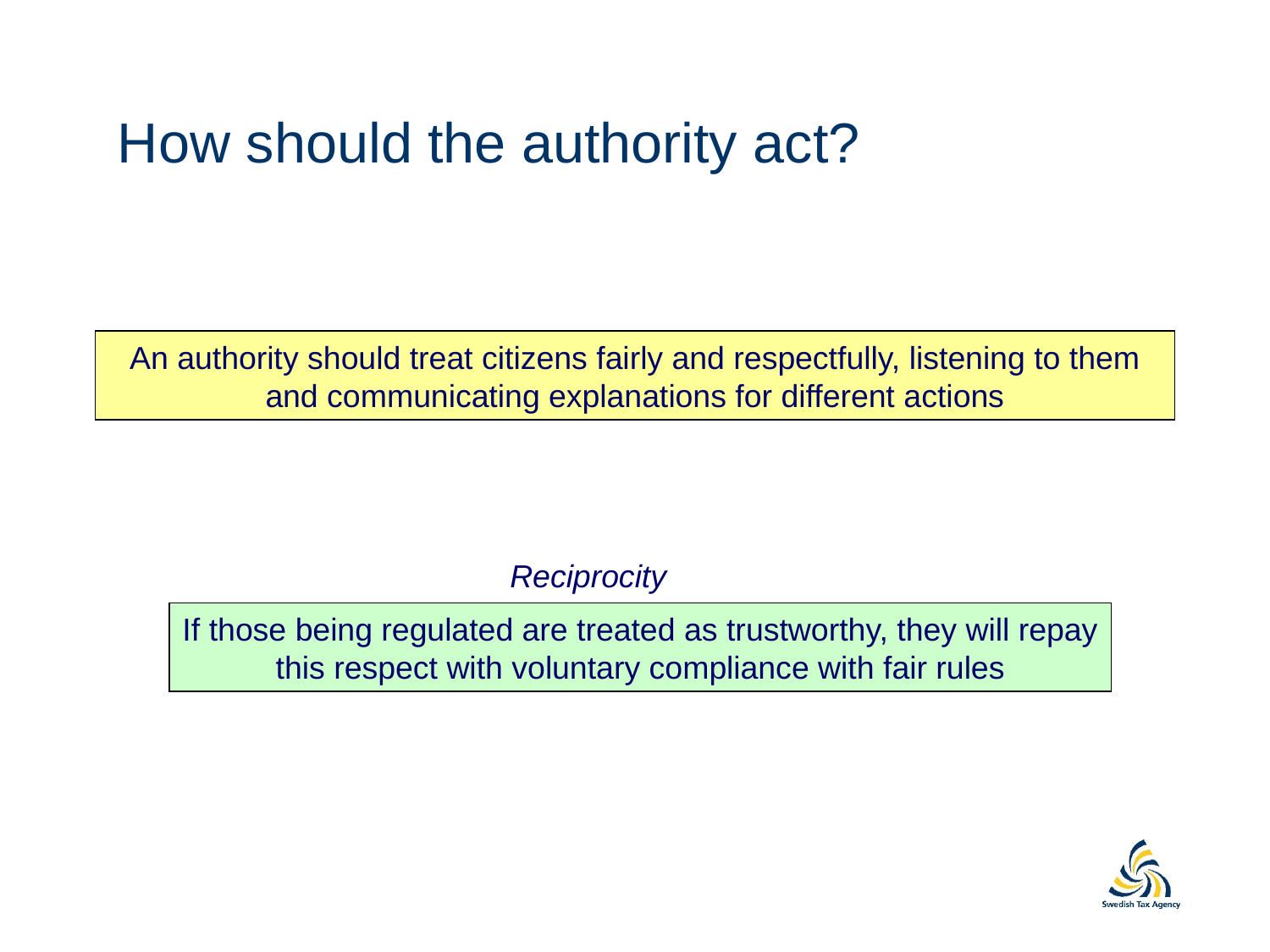

# How should the authority act?
An authority should treat citizens fairly and respectfully, listening to them and communicating explanations for different actions
Reciprocity
If those being regulated are treated as trustworthy, they will repay this respect with voluntary compliance with fair rules